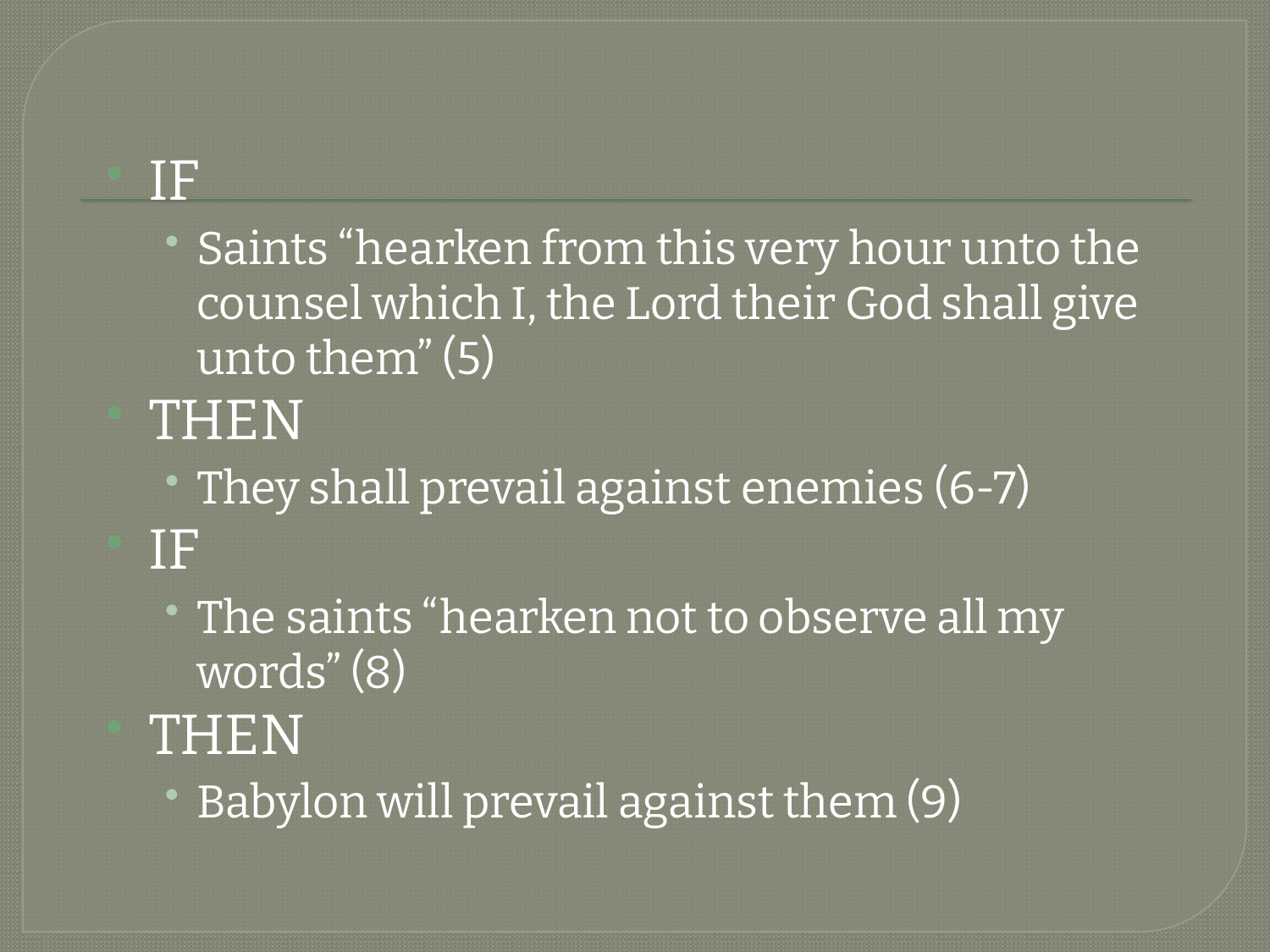

IF
Saints “hearken from this very hour unto the counsel which I, the Lord their God shall give unto them” (5)
THEN
They shall prevail against enemies (6-7)
IF
The saints “hearken not to observe all my words” (8)
THEN
Babylon will prevail against them (9)